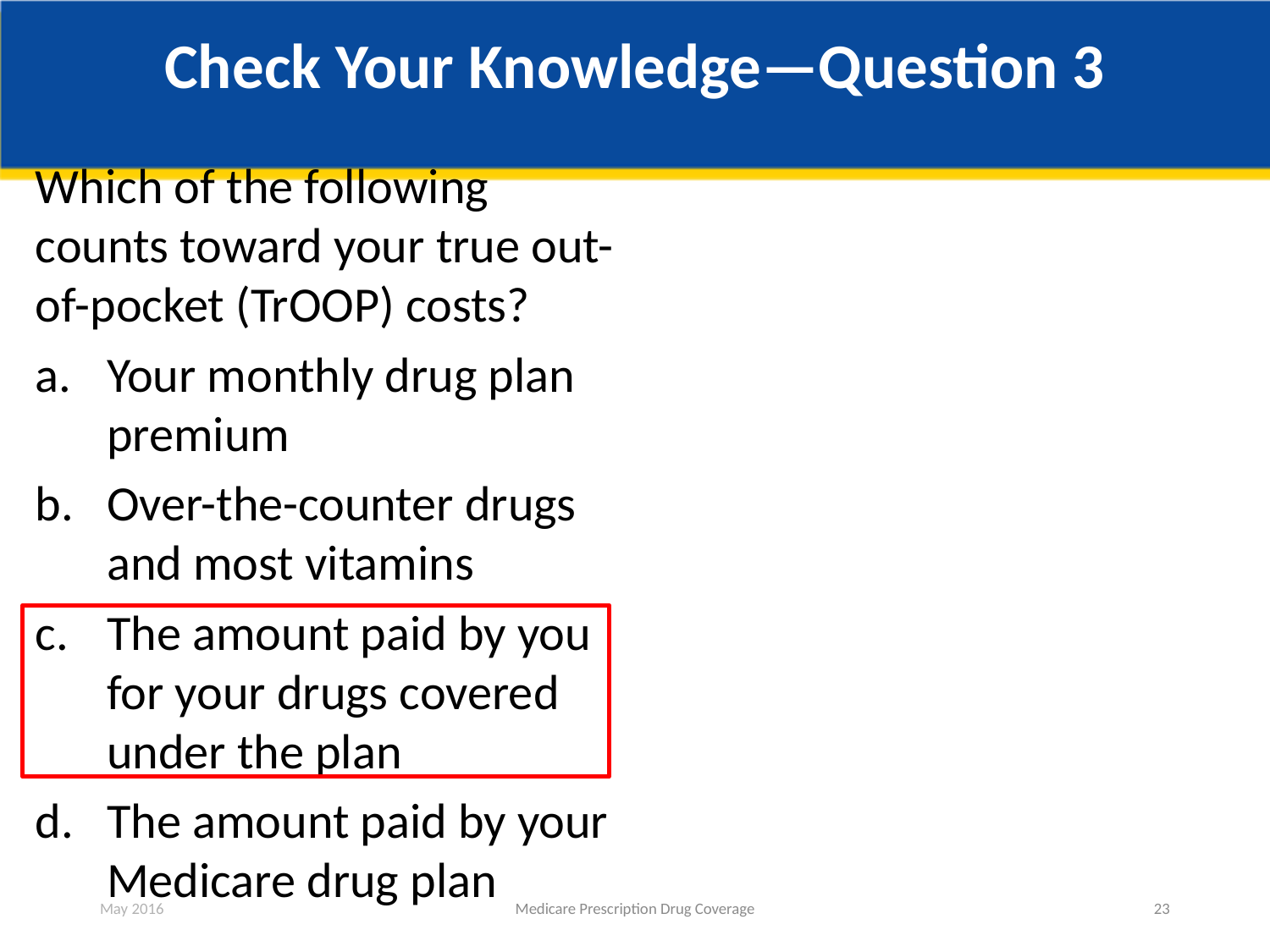

# Check Your Knowledge—Question 3
Which of the following counts toward your true out-of-pocket (TrOOP) costs?
Your monthly drug plan premium
Over-the-counter drugs and most vitamins
The amount paid by you for your drugs covered under the plan
The amount paid by your Medicare drug plan

May 2016
Medicare Prescription Drug Coverage
23